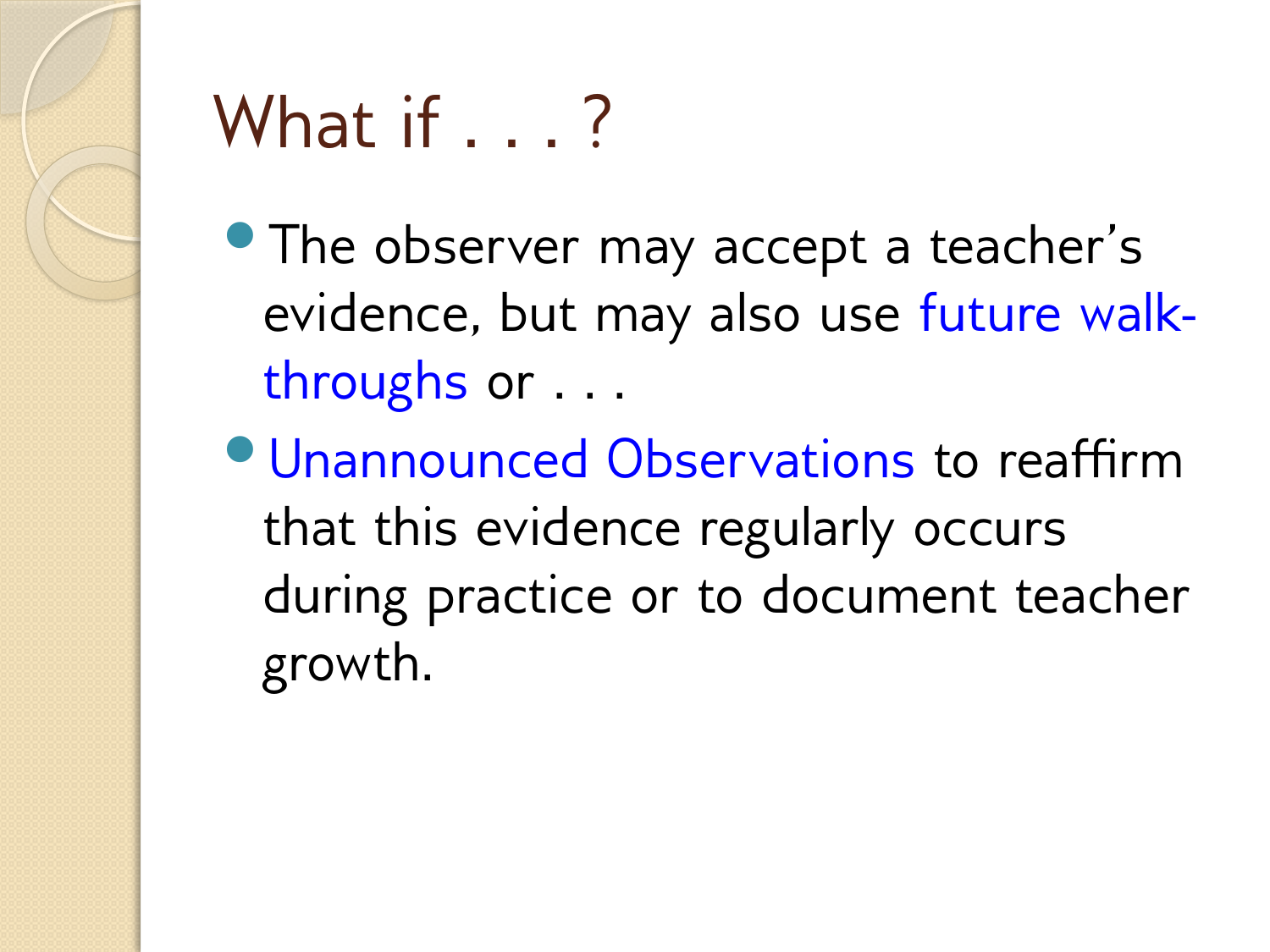

# What if . . . ?
The observer may accept a teacher’s evidence, but may also use future walk-throughs or . . .
Unannounced Observations to reaffirm that this evidence regularly occurs during practice or to document teacher growth.